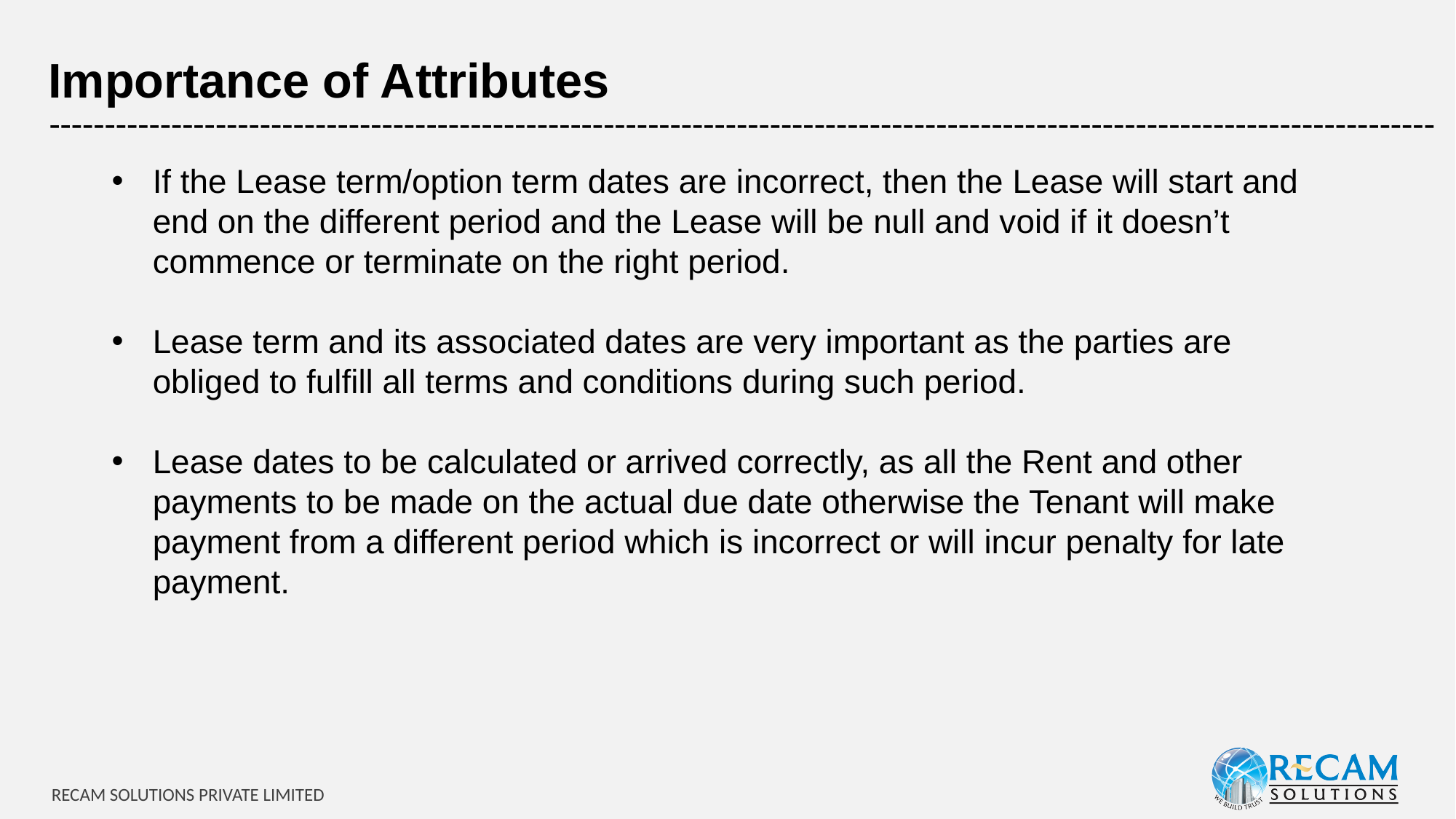

Importance of Attributes
-----------------------------------------------------------------------------------------------------------------------------
If the Lease term/option term dates are incorrect, then the Lease will start and end on the different period and the Lease will be null and void if it doesn’t commence or terminate on the right period.

Lease term and its associated dates are very important as the parties are obliged to fulfill all terms and conditions during such period.

Lease dates to be calculated or arrived correctly, as all the Rent and other payments to be made on the actual due date otherwise the Tenant will make payment from a different period which is incorrect or will incur penalty for late payment.
RECAM SOLUTIONS PRIVATE LIMITED